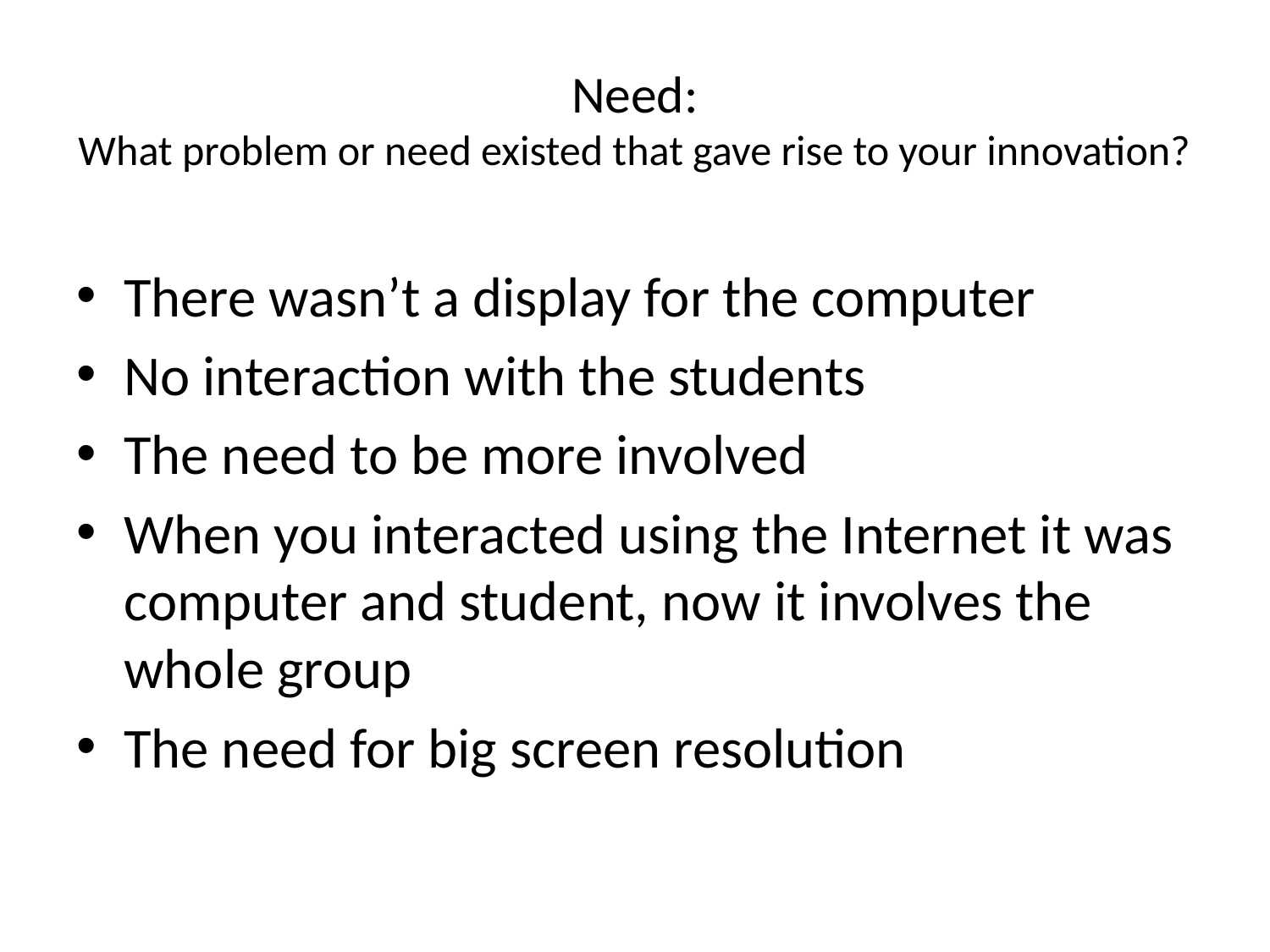

# Need: What problem or need existed that gave rise to your innovation?
There wasn’t a display for the computer
No interaction with the students
The need to be more involved
When you interacted using the Internet it was computer and student, now it involves the whole group
The need for big screen resolution